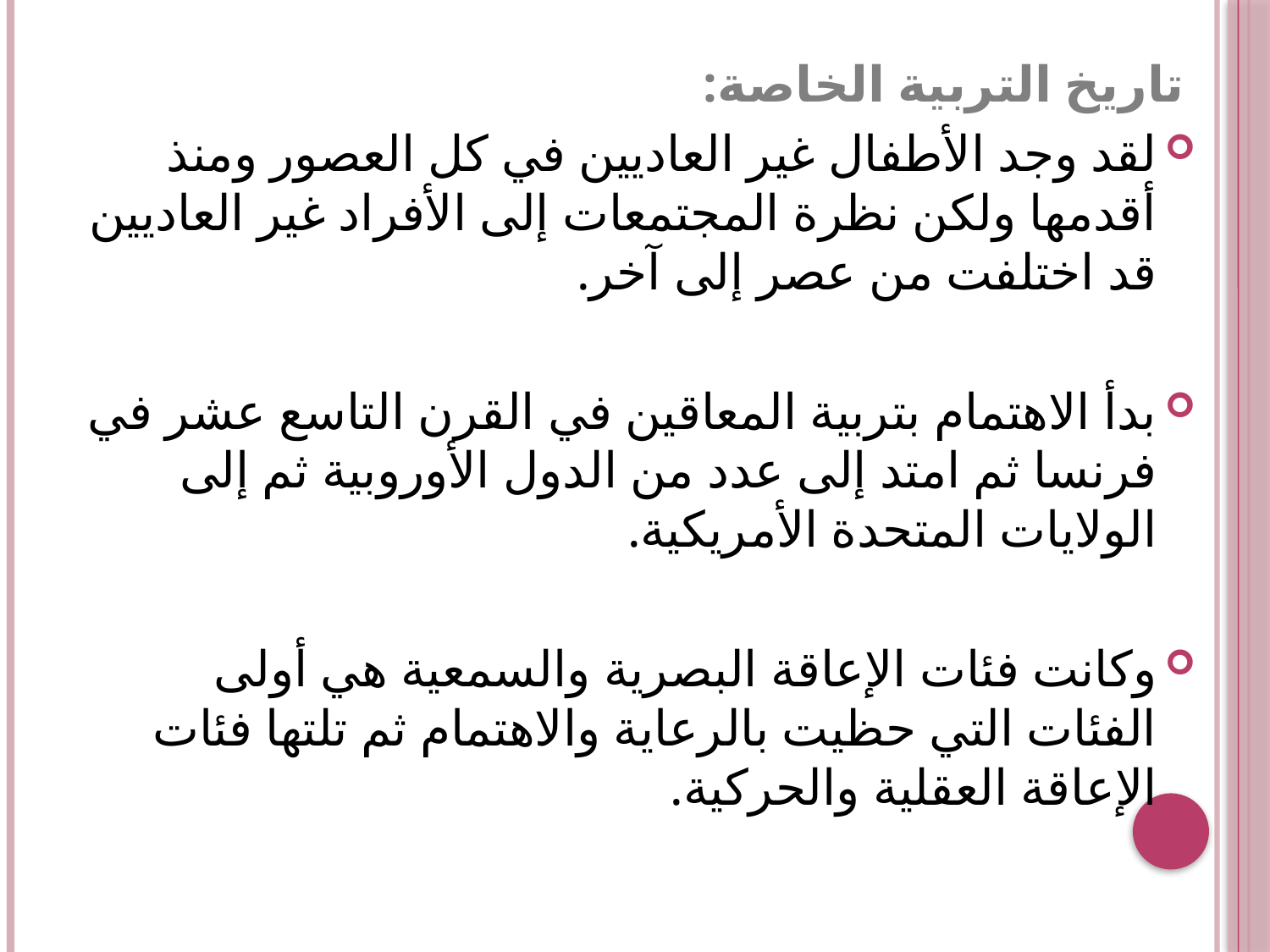

تاريخ التربية الخاصة:
لقد وجد الأطفال غير العاديين في كل العصور ومنذ أقدمها ولكن نظرة المجتمعات إلى الأفراد غير العاديين قد اختلفت من عصر إلى آخر.

بدأ الاهتمام بتربية المعاقين في القرن التاسع عشر في فرنسا ثم امتد إلى عدد من الدول الأوروبية ثم إلى الولايات المتحدة الأمريكية.

وكانت فئات الإعاقة البصرية والسمعية هي أولى الفئات التي حظيت بالرعاية والاهتمام ثم تلتها فئات الإعاقة العقلية والحركية.